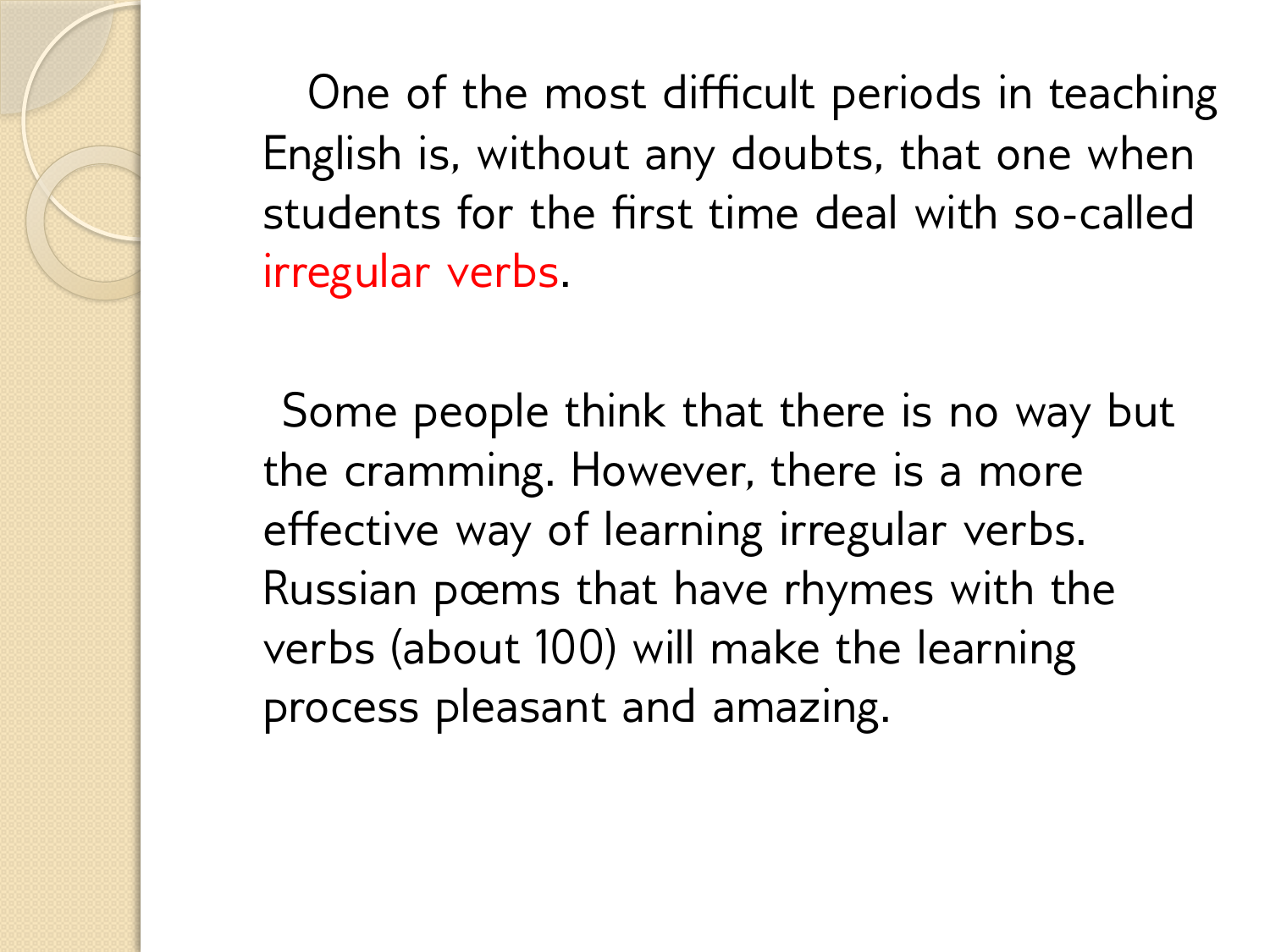

One of the most difficult periods in teaching English is, without any doubts, that one when students for the first time deal with so-called irregular verbs.

    Some people think that there is no way but the cramming. However, there is a more effective way of learning irregular verbs. Russian poems that have rhymes with the verbs (about 100) will make the learning process pleasant and amazing.